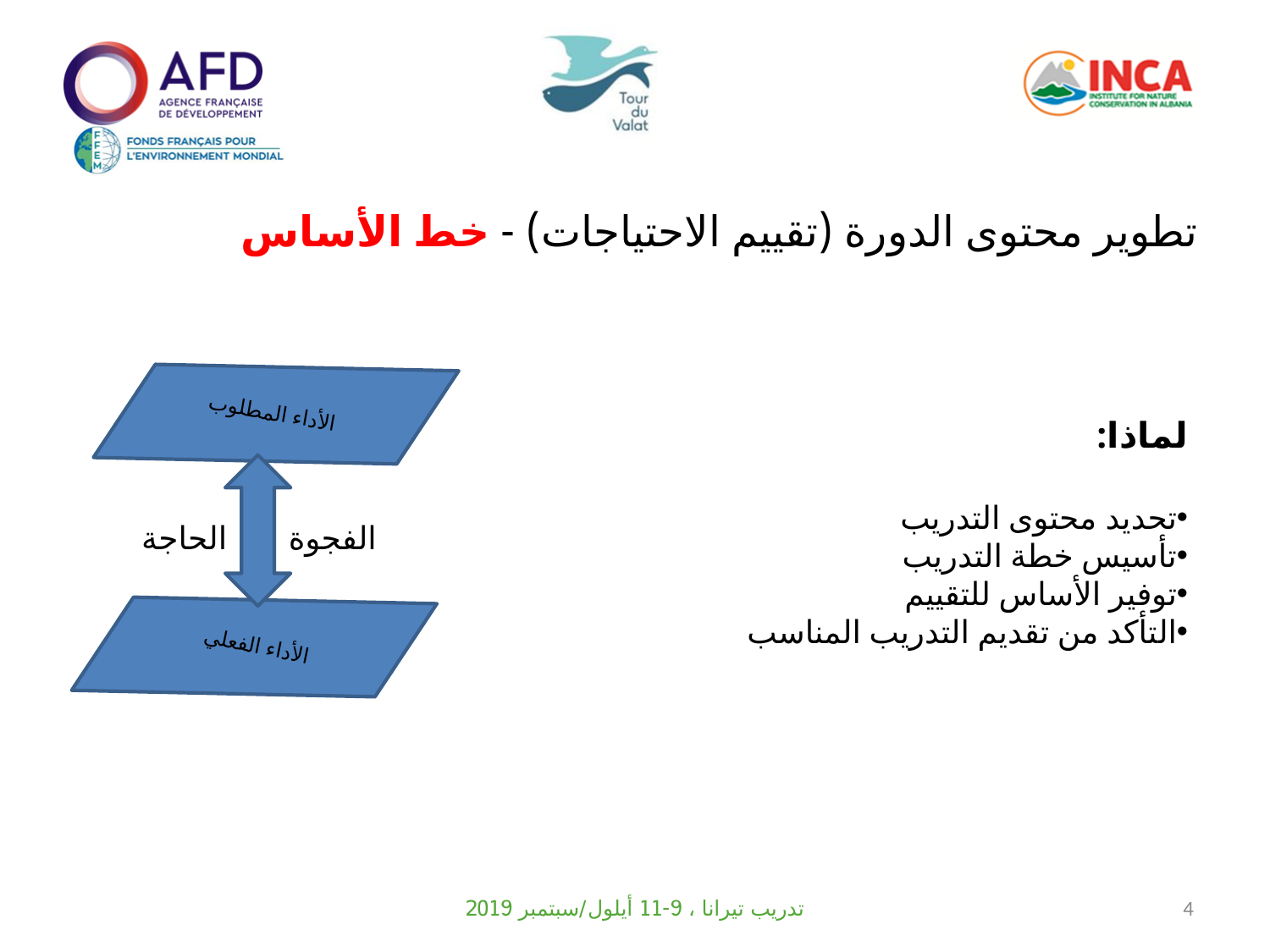

تطوير محتوى الدورة (تقييم الاحتياجات) - خط الأساس

الأداء المطلوب

الأداء الفعلي
الحاجة
الفجوة
لماذا:

تحديد محتوى التدريب
تأسيس خطة التدريب
توفير الأساس للتقييم
التأكد من تقديم التدريب المناسب
تدريب تيرانا ، 9-11 أيلول/سبتمبر 2019
4